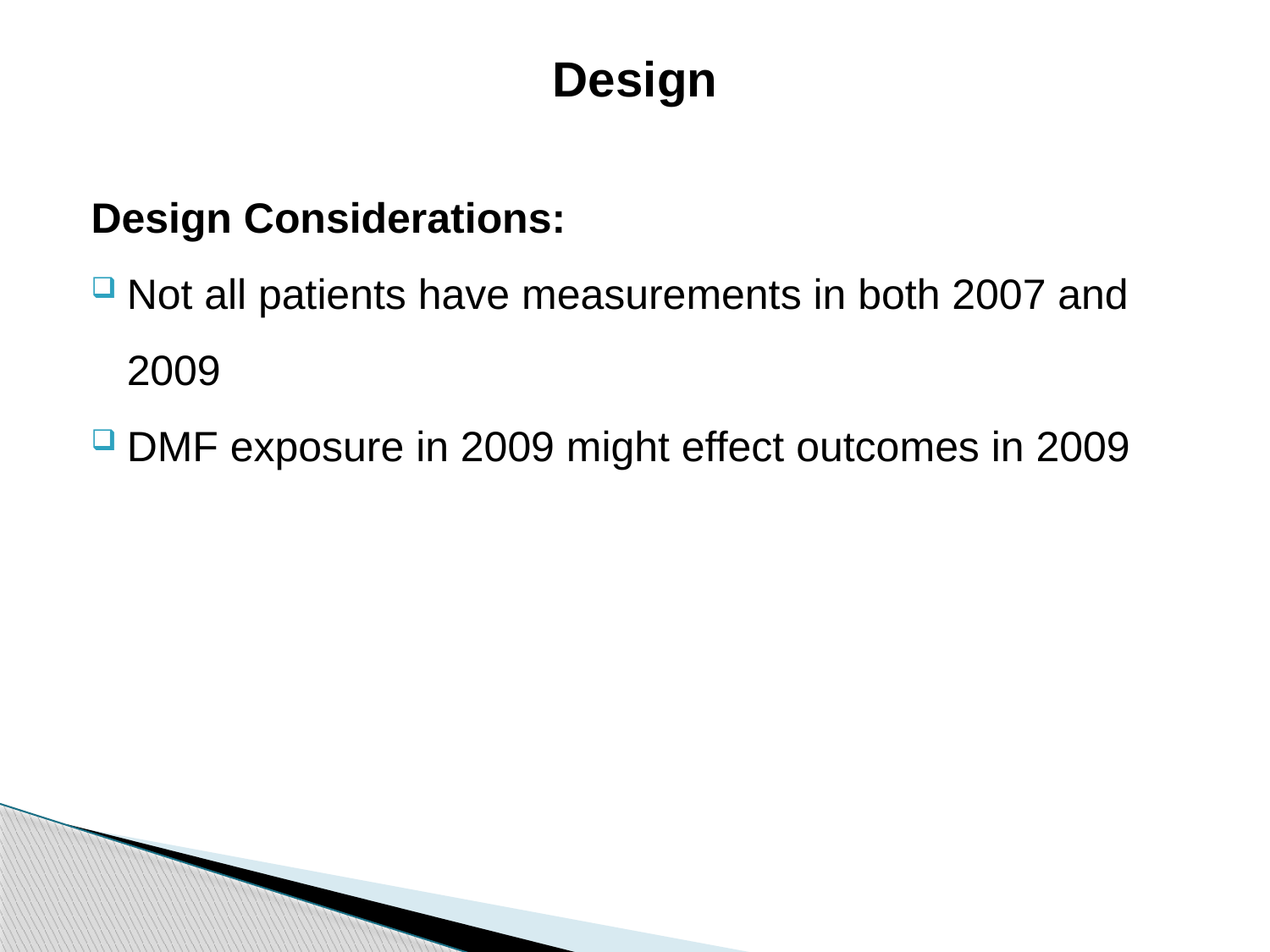

# Design
Design Considerations:
Not all patients have measurements in both 2007 and 2009
DMF exposure in 2009 might effect outcomes in 2009